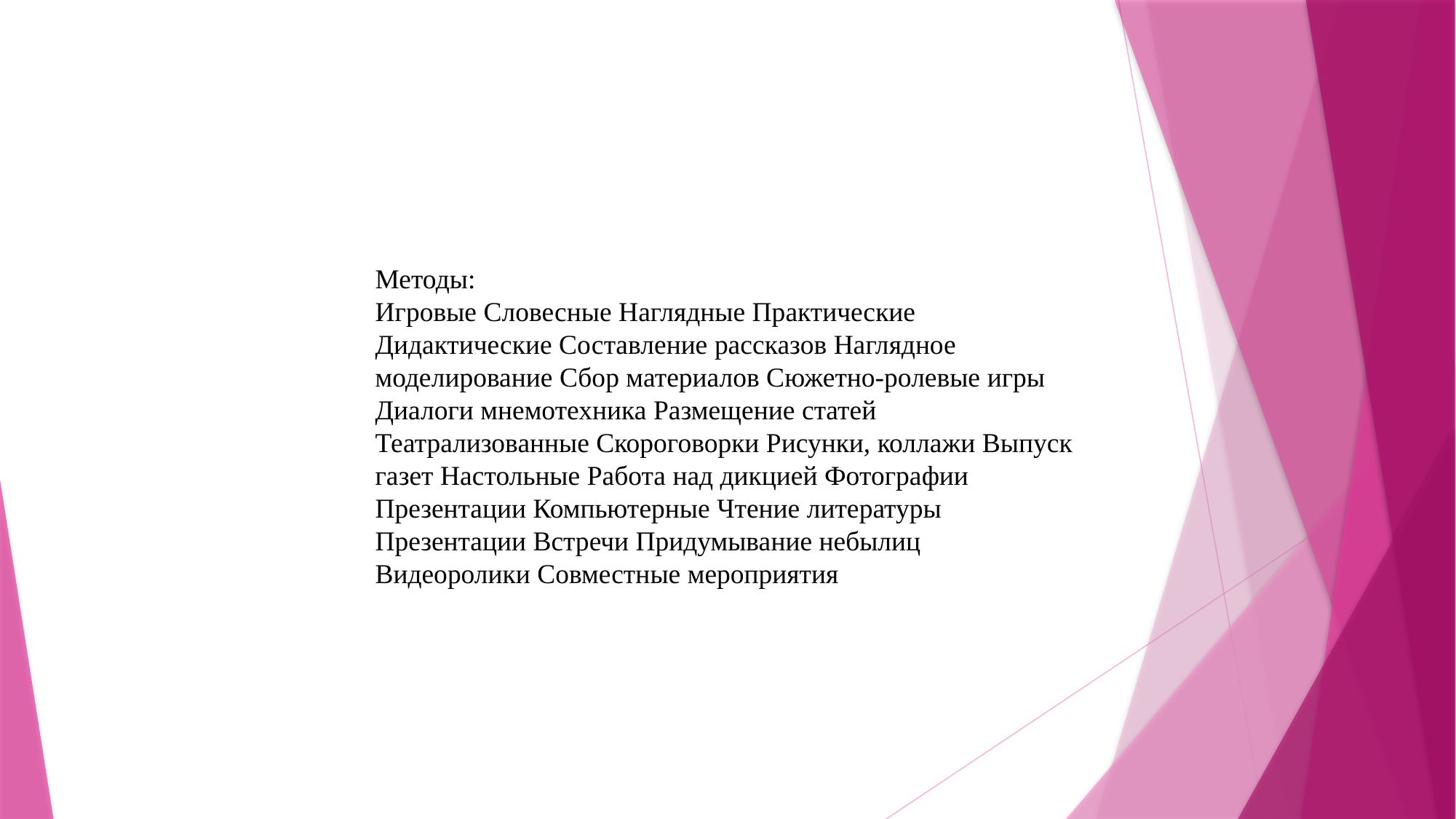

Методы:
Игровые Словесные Наглядные Практические Дидактические Составление рассказов Наглядное моделирование Сбор материалов Сюжетно-ролевые игры Диалоги мнемотехника Размещение статей Театрализованные Скороговорки Рисунки, коллажи Выпуск газет Настольные Работа над дикцией Фотографии Презентации Компьютерные Чтение литературы Презентации Встречи Придумывание небылиц Видеоролики Совместные мероприятия